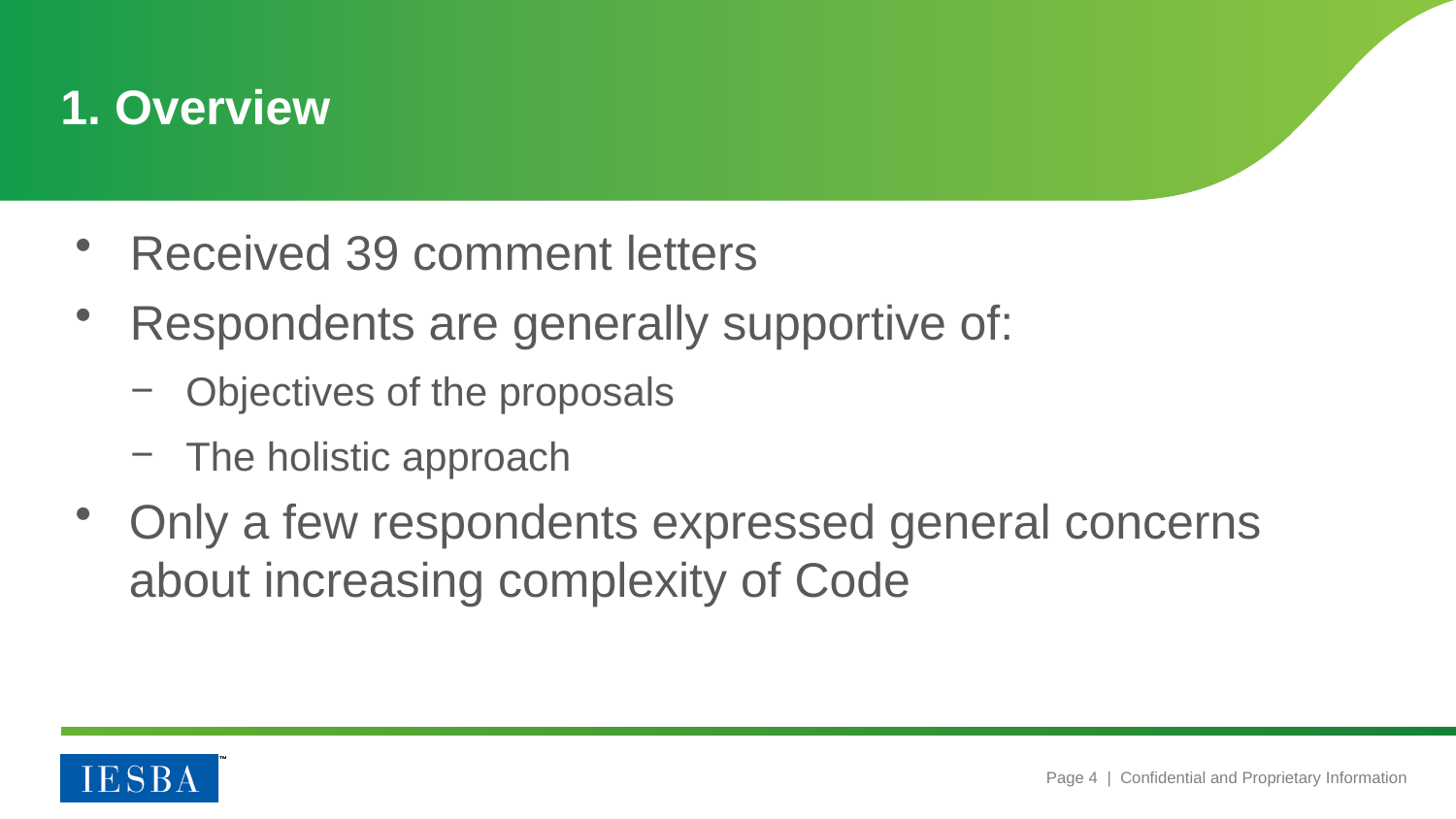

# 1. Overview
Received 39 comment letters
Respondents are generally supportive of:
Objectives of the proposals
The holistic approach
Only a few respondents expressed general concerns about increasing complexity of Code